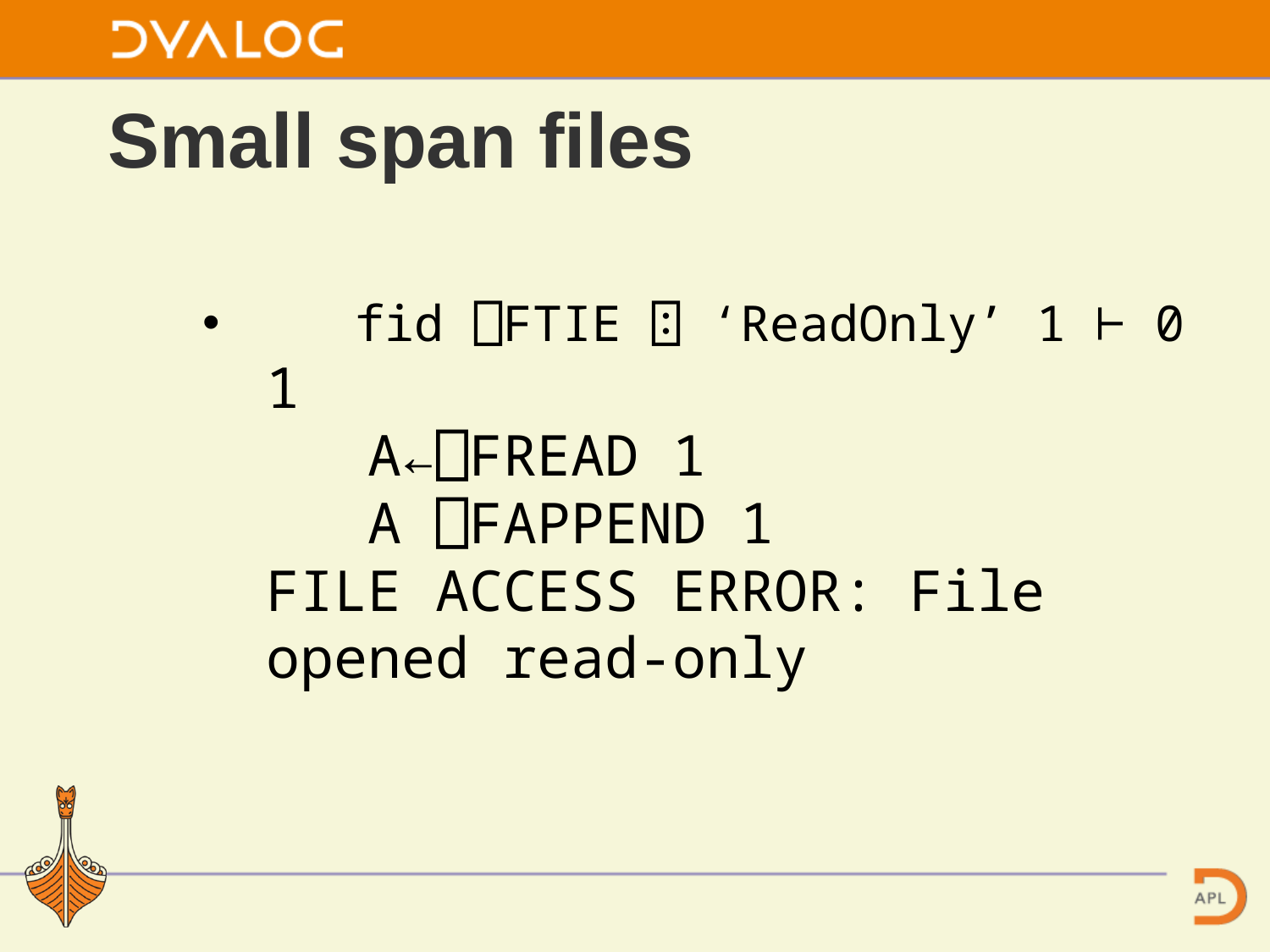

# Small span files
   fid ⎕FTIE ⍠ ‘ReadOnly’ 1 ⊢ 0
1
   A←⎕FREAD 1
   A ⎕FAPPEND 1
FILE ACCESS ERROR: File opened read-only